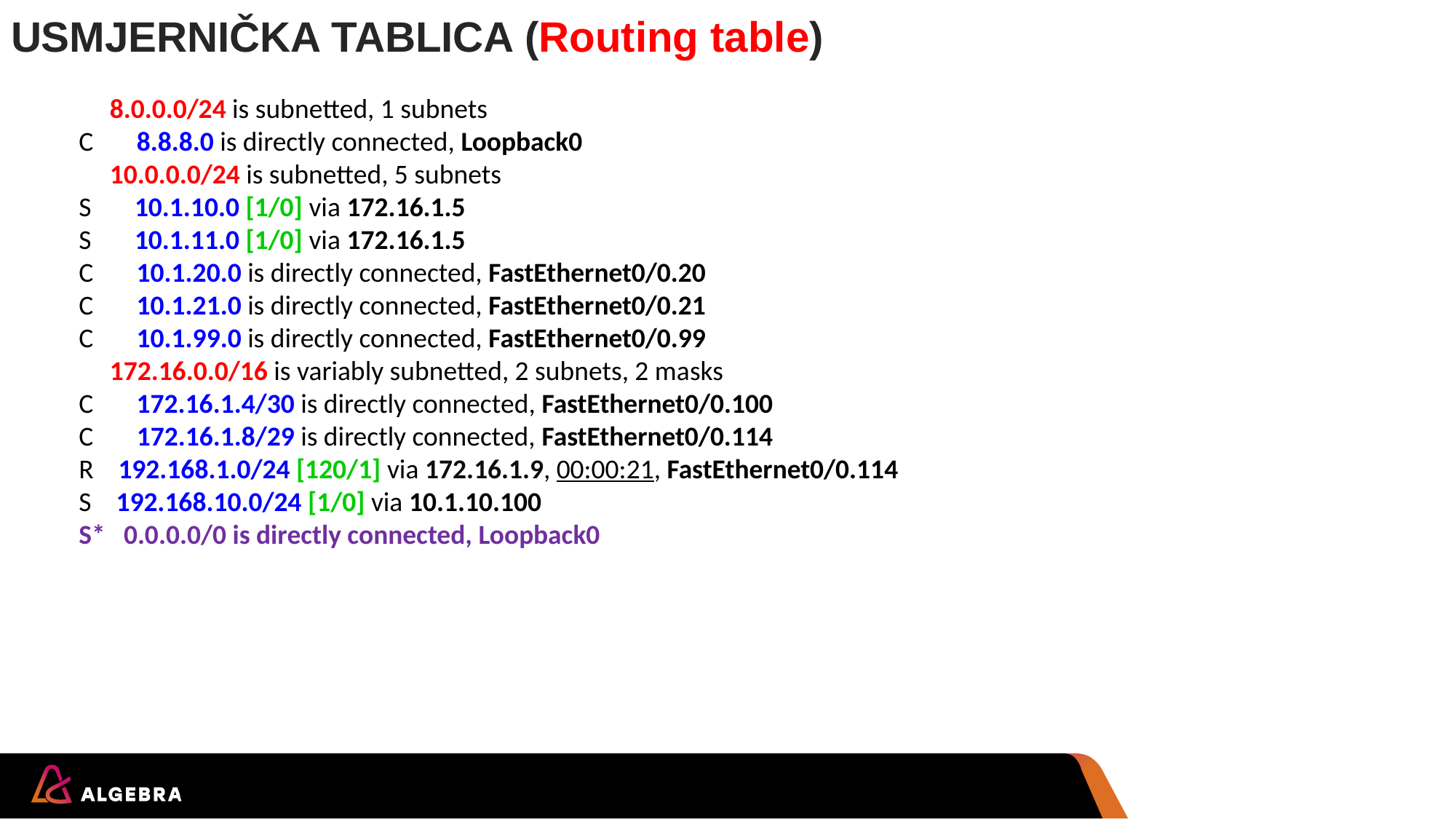

# USMJERNIČKA TABLICA (Routing table)
     8.0.0.0/24 is subnetted, 1 subnets
C       8.8.8.0 is directly connected, Loopback0
     10.0.0.0/24 is subnetted, 5 subnets
S       10.1.10.0 [1/0] via 172.16.1.5
S       10.1.11.0 [1/0] via 172.16.1.5
C       10.1.20.0 is directly connected, FastEthernet0/0.20
C       10.1.21.0 is directly connected, FastEthernet0/0.21
C       10.1.99.0 is directly connected, FastEthernet0/0.99
     172.16.0.0/16 is variably subnetted, 2 subnets, 2 masks
C       172.16.1.4/30 is directly connected, FastEthernet0/0.100
C       172.16.1.8/29 is directly connected, FastEthernet0/0.114
R    192.168.1.0/24 [120/1] via 172.16.1.9, 00:00:21, FastEthernet0/0.114
S    192.168.10.0/24 [1/0] via 10.1.10.100
S*   0.0.0.0/0 is directly connected, Loopback0